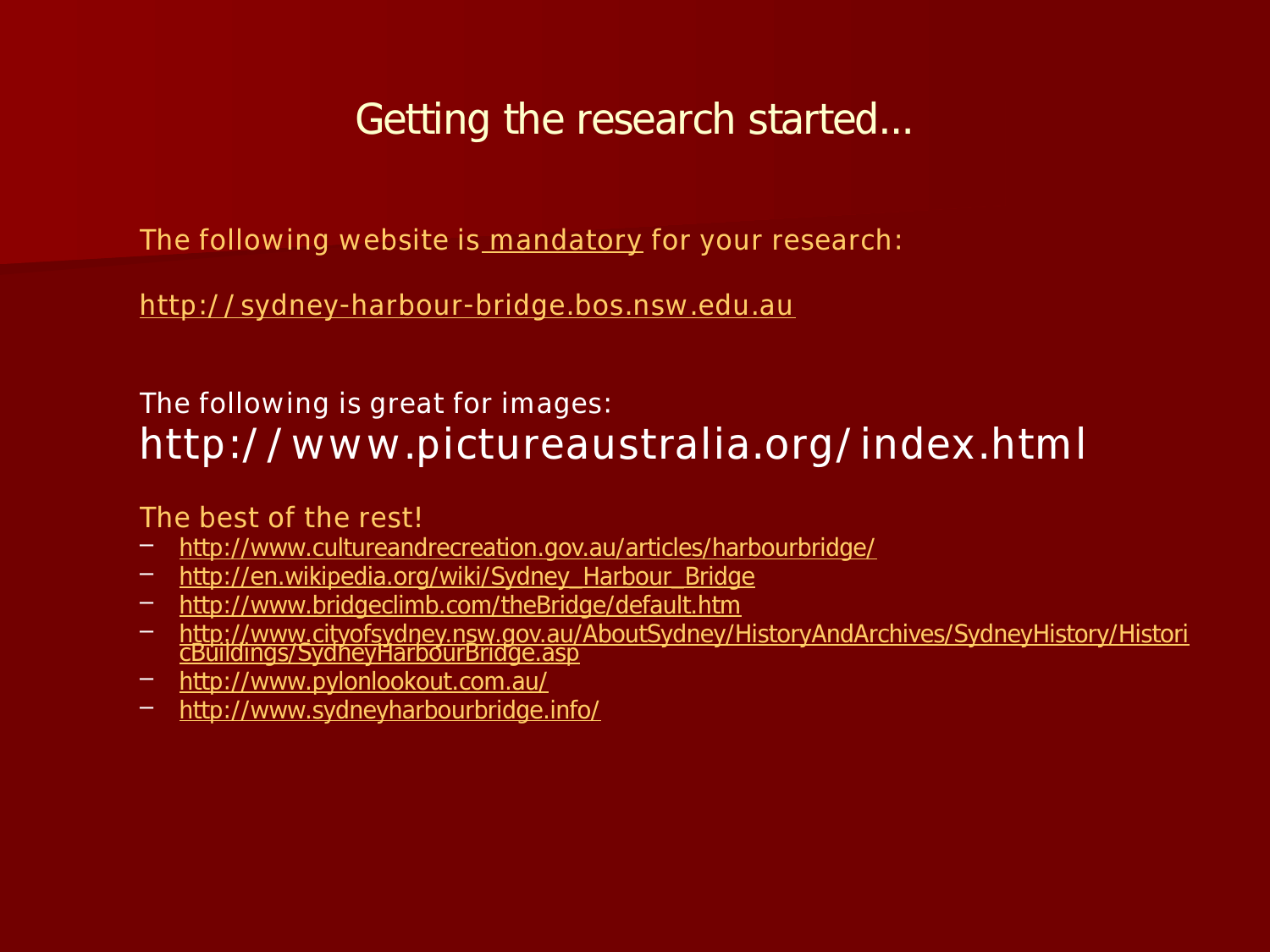

# Getting the research started…
The following website is mandatory for your research:

http://sydney-harbour-bridge.bos.nsw.edu.au

The following is great for images:
http://www.pictureaustralia.org/index.html

The best of the rest!
http://www.cultureandrecreation.gov.au/articles/harbourbridge/
http://en.wikipedia.org/wiki/Sydney_Harbour_Bridge
http://www.bridgeclimb.com/theBridge/default.htm
http://www.cityofsydney.nsw.gov.au/AboutSydney/HistoryAndArchives/SydneyHistory/HistoricBuildings/SydneyHarbourBridge.asp
http://www.pylonlookout.com.au/
http://www.sydneyharbourbridge.info/